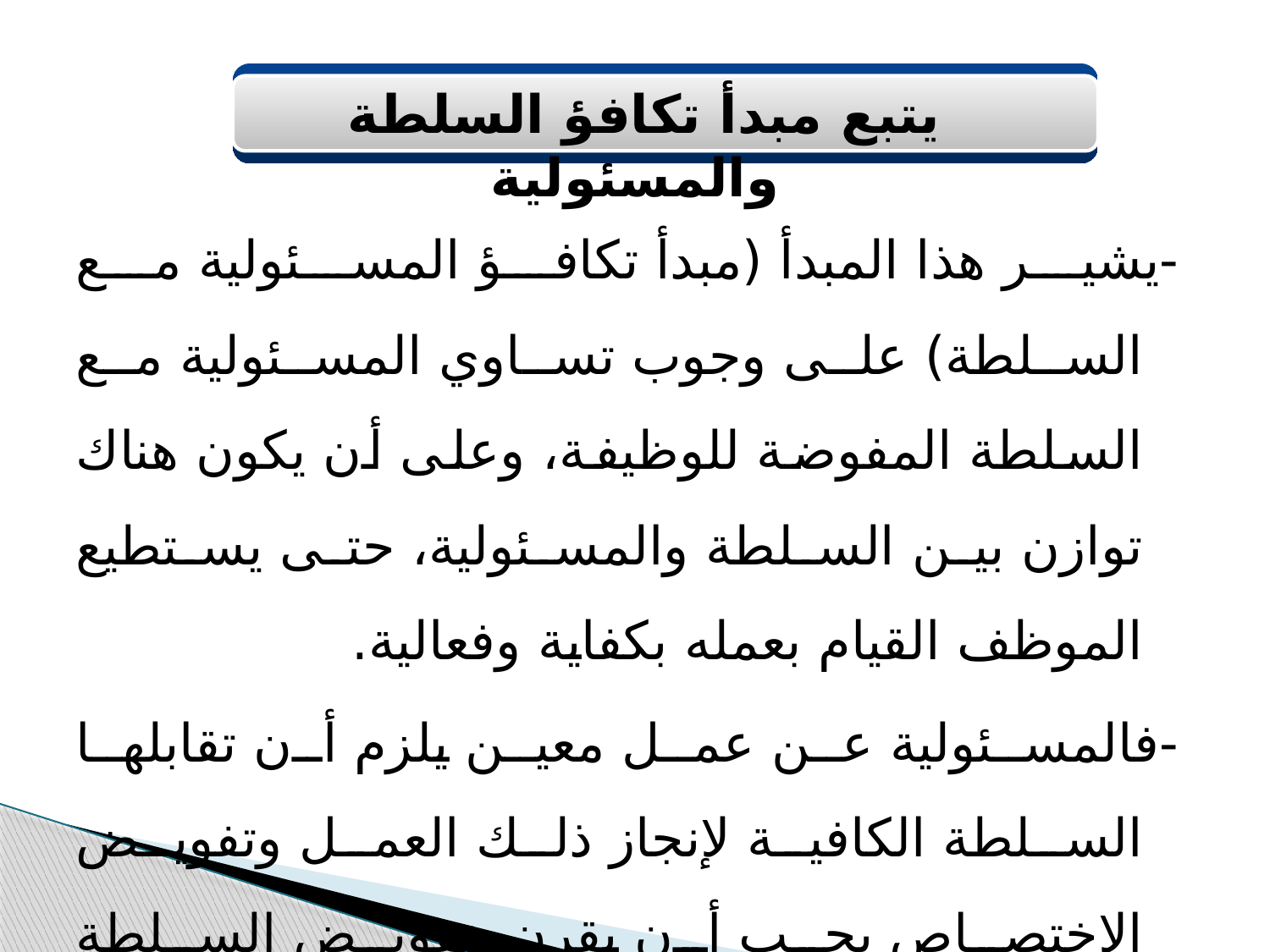

يتبع مبدأ تكافؤ السلطة والمسئولية
-يشير هذا المبدأ (مبدأ تكافؤ المسئولية مع السلطة) على وجوب تساوي المسئولية مع السلطة المفوضة للوظيفة، وعلى أن يكون هناك توازن بين السلطة والمسئولية، حتى يستطيع الموظف القيام بعمله بكفاية وفعالية.
-فالمسئولية عن عمل معين يلزم أن تقابلها السلطة الكافية لإنجاز ذلك العمل وتفويض الاختصاص يجب أن يقرن بتفويض السلطة المناسبة لممارسة العمل.